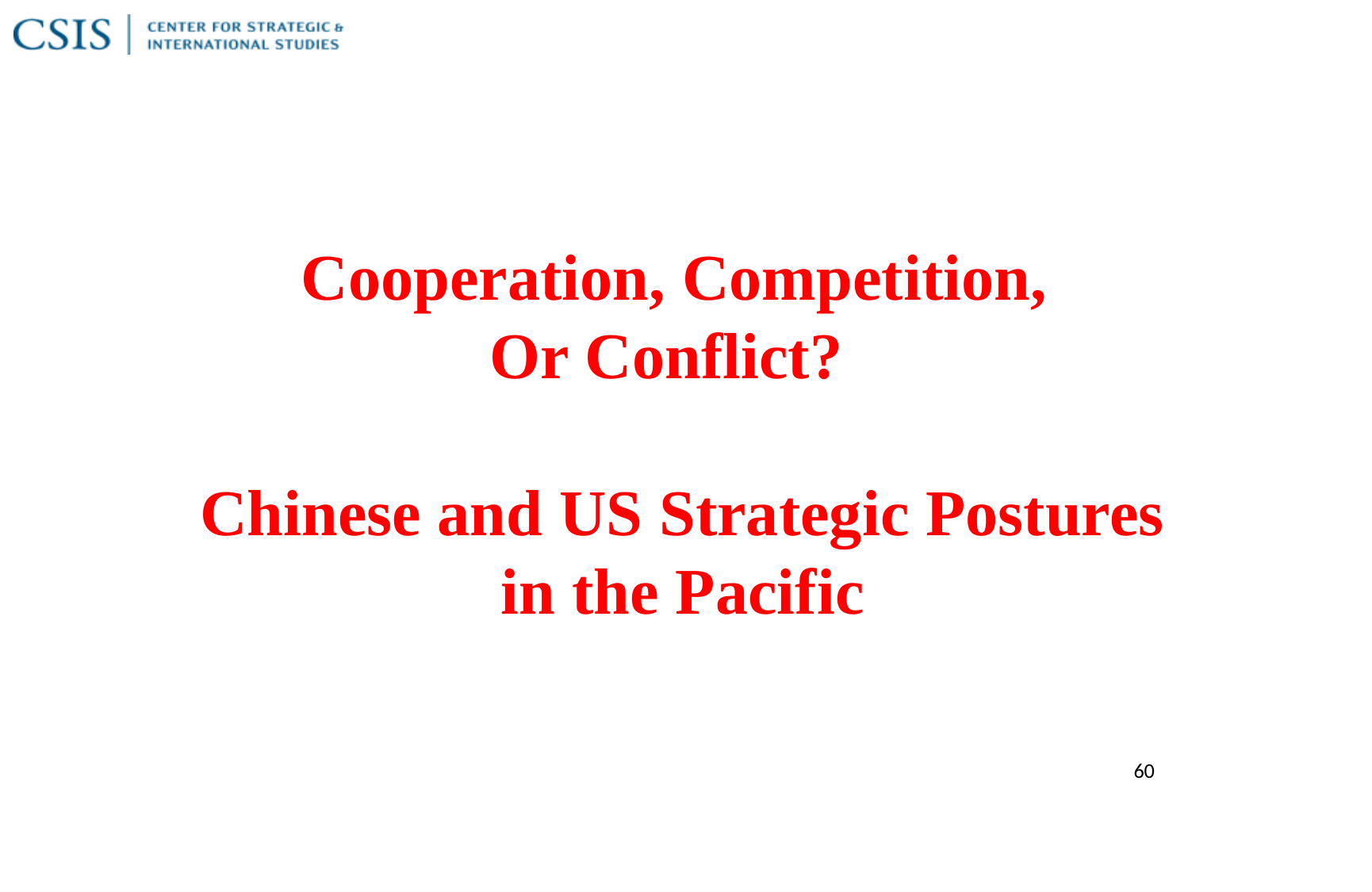

Cooperation, Competition,
Or Conflict?

Chinese and US Strategic Postures
 in the Pacific
60